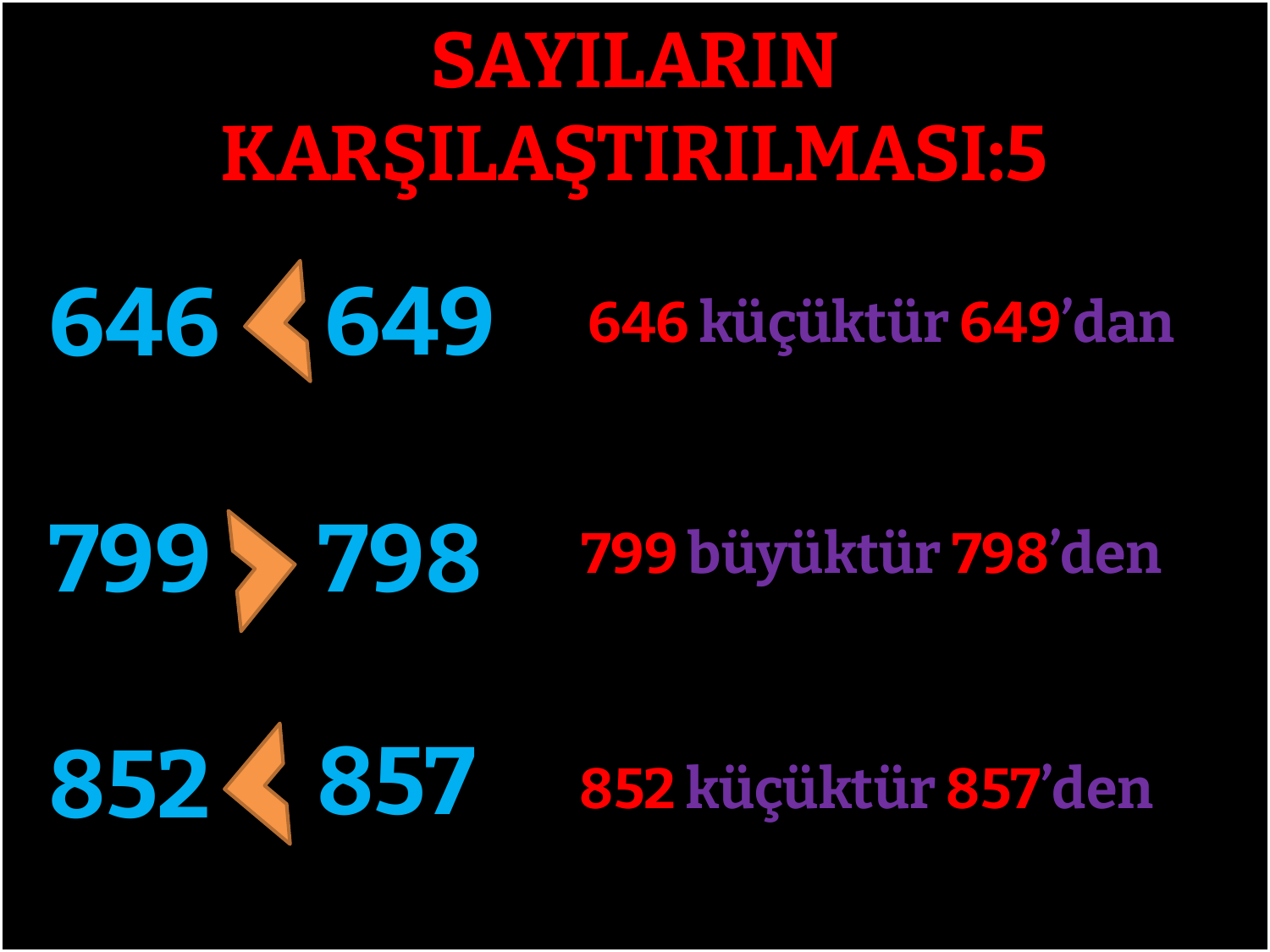

SAYILARIN KARŞILAŞTIRILMASI:5
649
646

646 küçüktür 649’dan
#
799
798
799 büyüktür 798’den

857
852

852 küçüktür 857’den